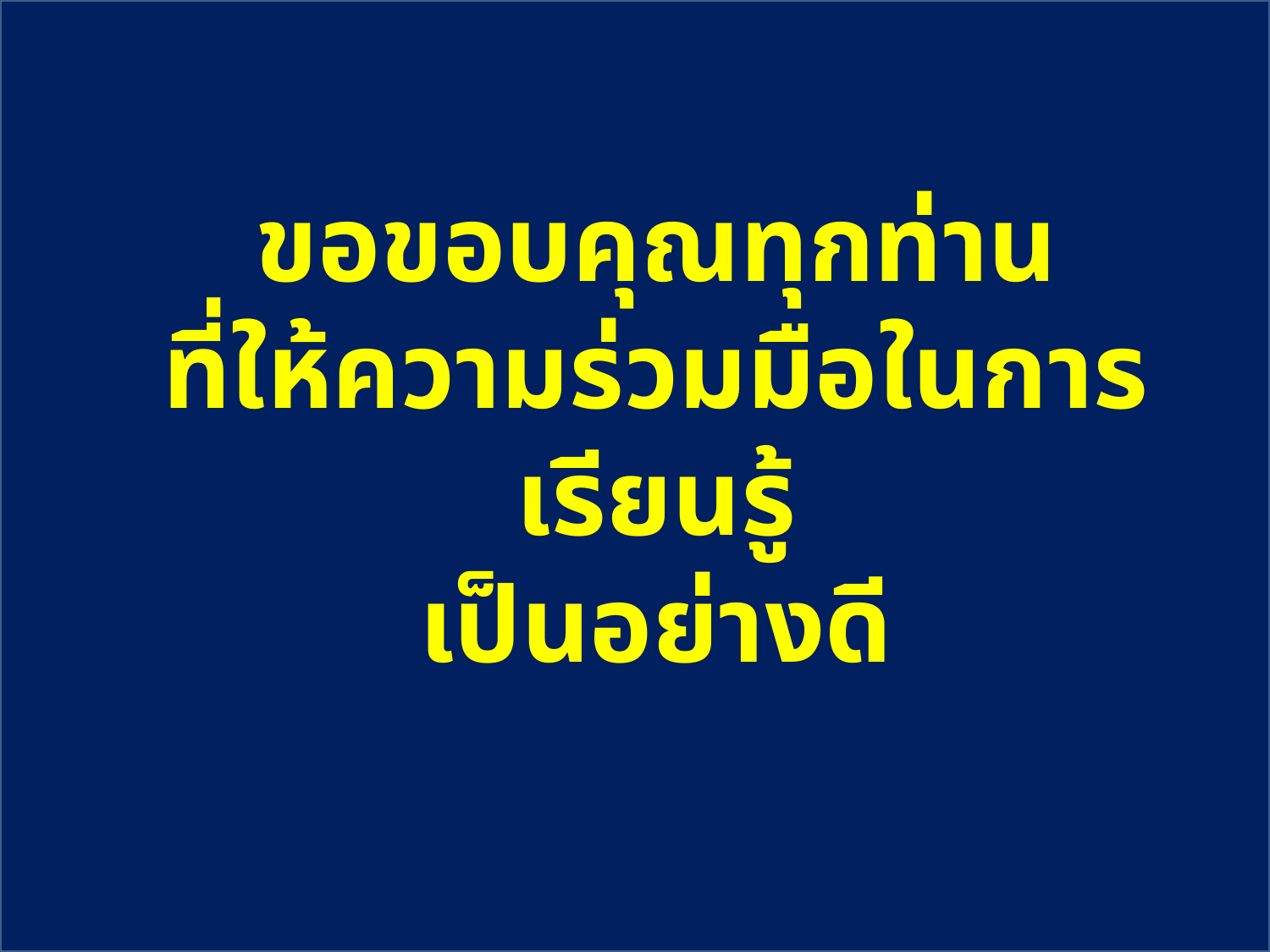

ขอขอบคุณทุกท่าน
ที่ให้ความร่วมมือในการเรียนรู้
เป็นอย่างดี